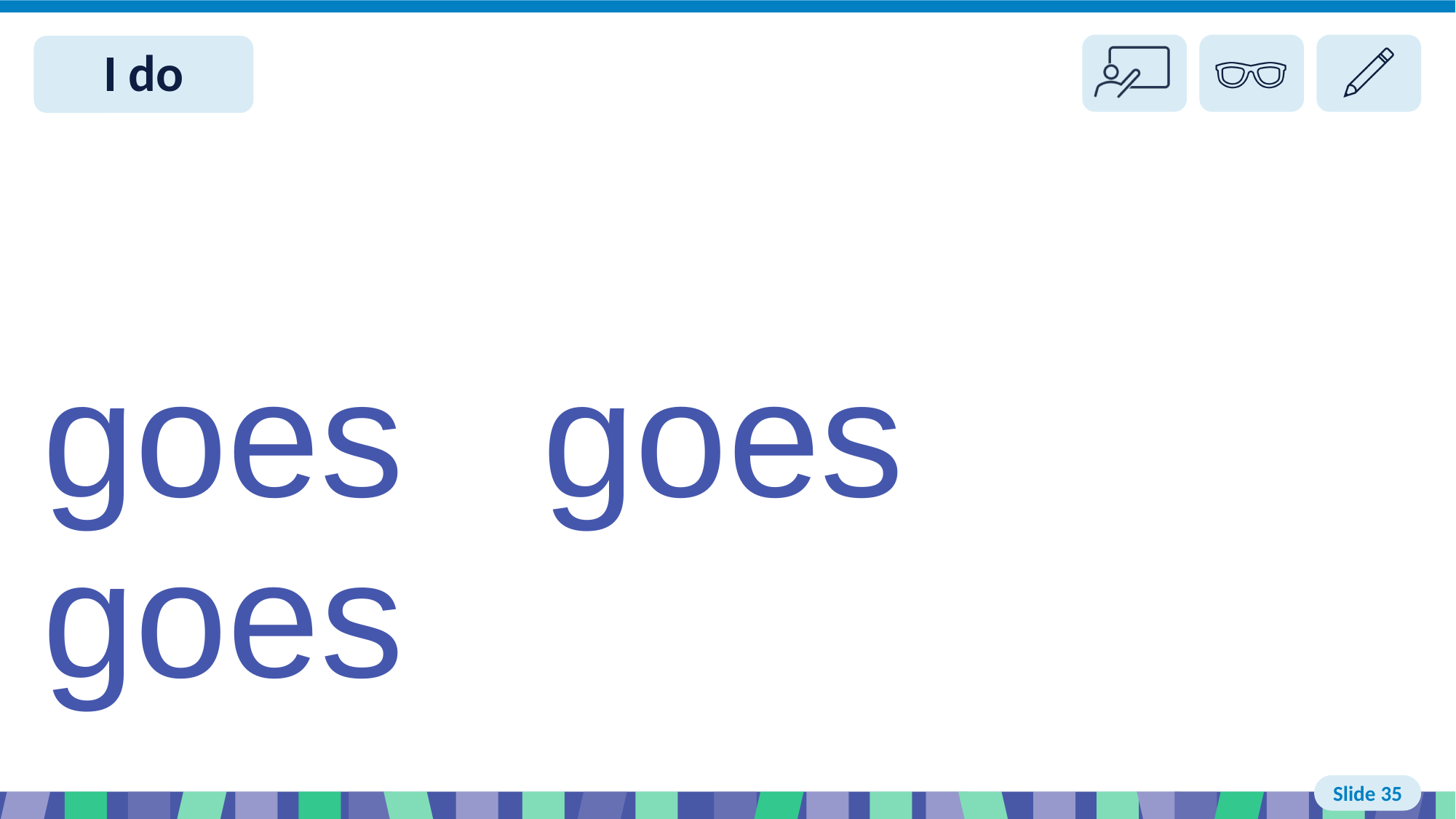

# Slide 35 I do
goes   goes   goes